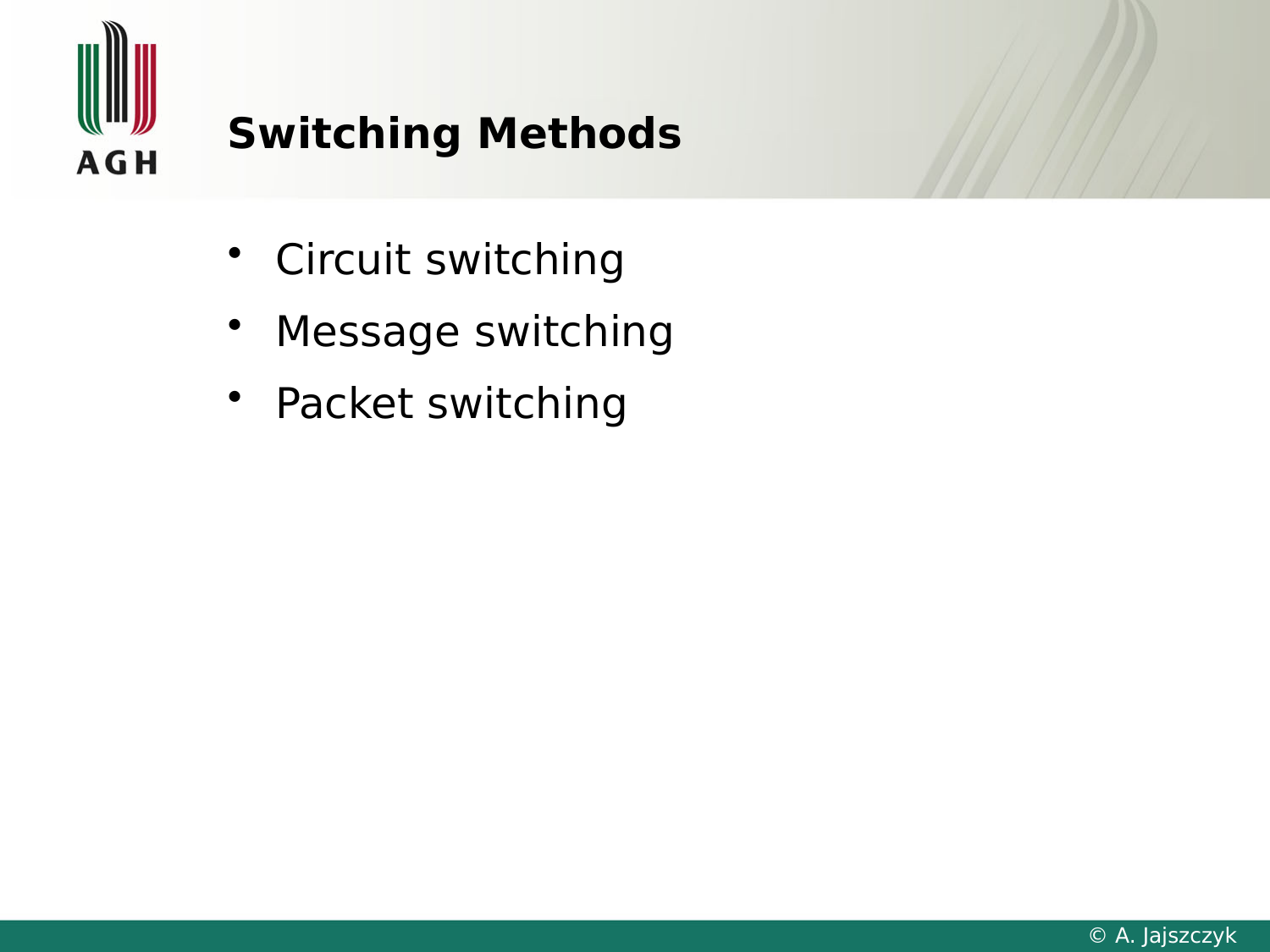

# Switching Methods
Circuit switching
Message switching
Packet switching